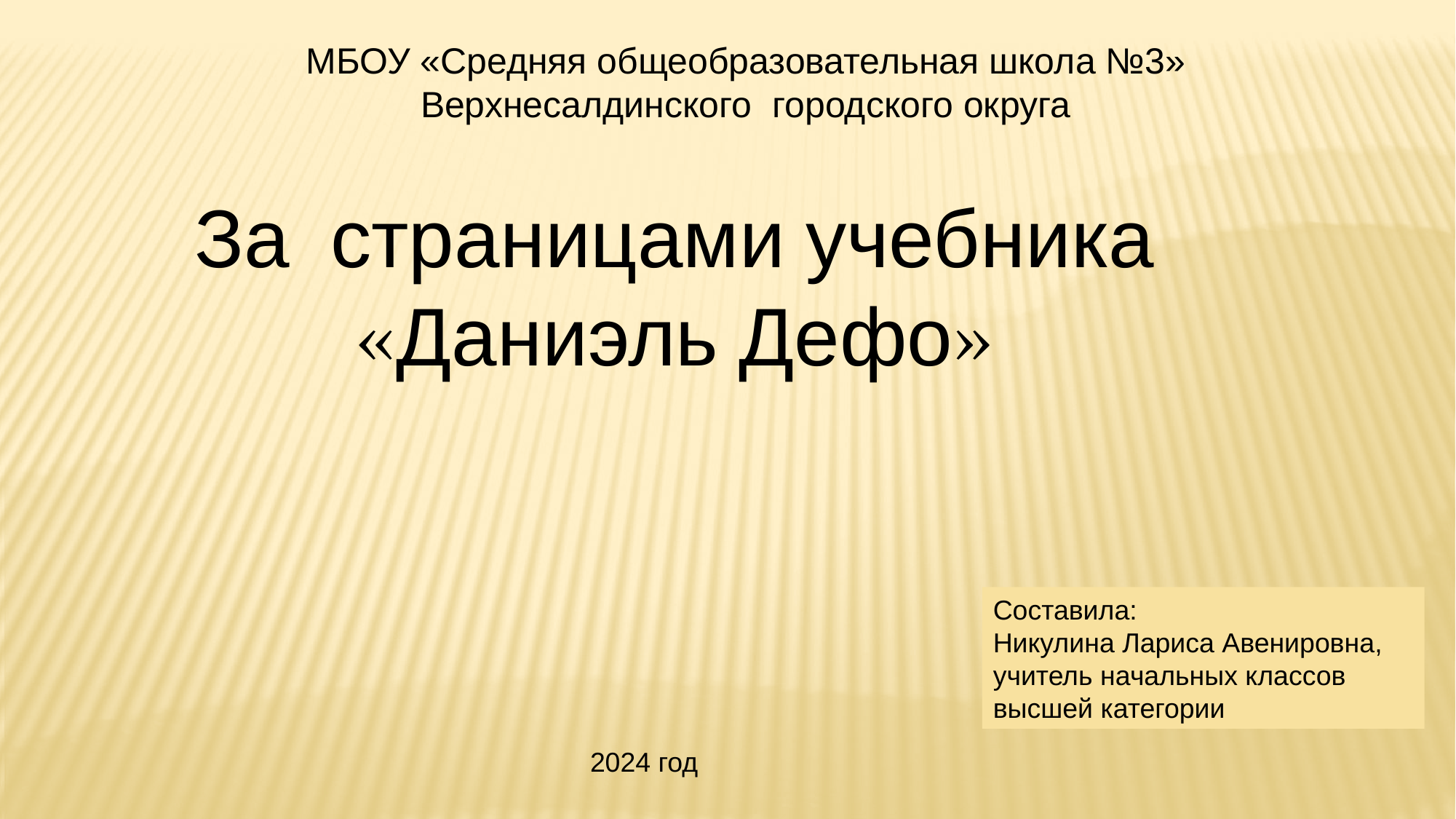

МБОУ «Средняя общеобразовательная школа №3»
Верхнесалдинского  городского округа
За  страницами учебника
«Даниэль Дефо»
Составила:
Никулина Лариса Авенировна,
учитель начальных классов
высшей категории
2024 год